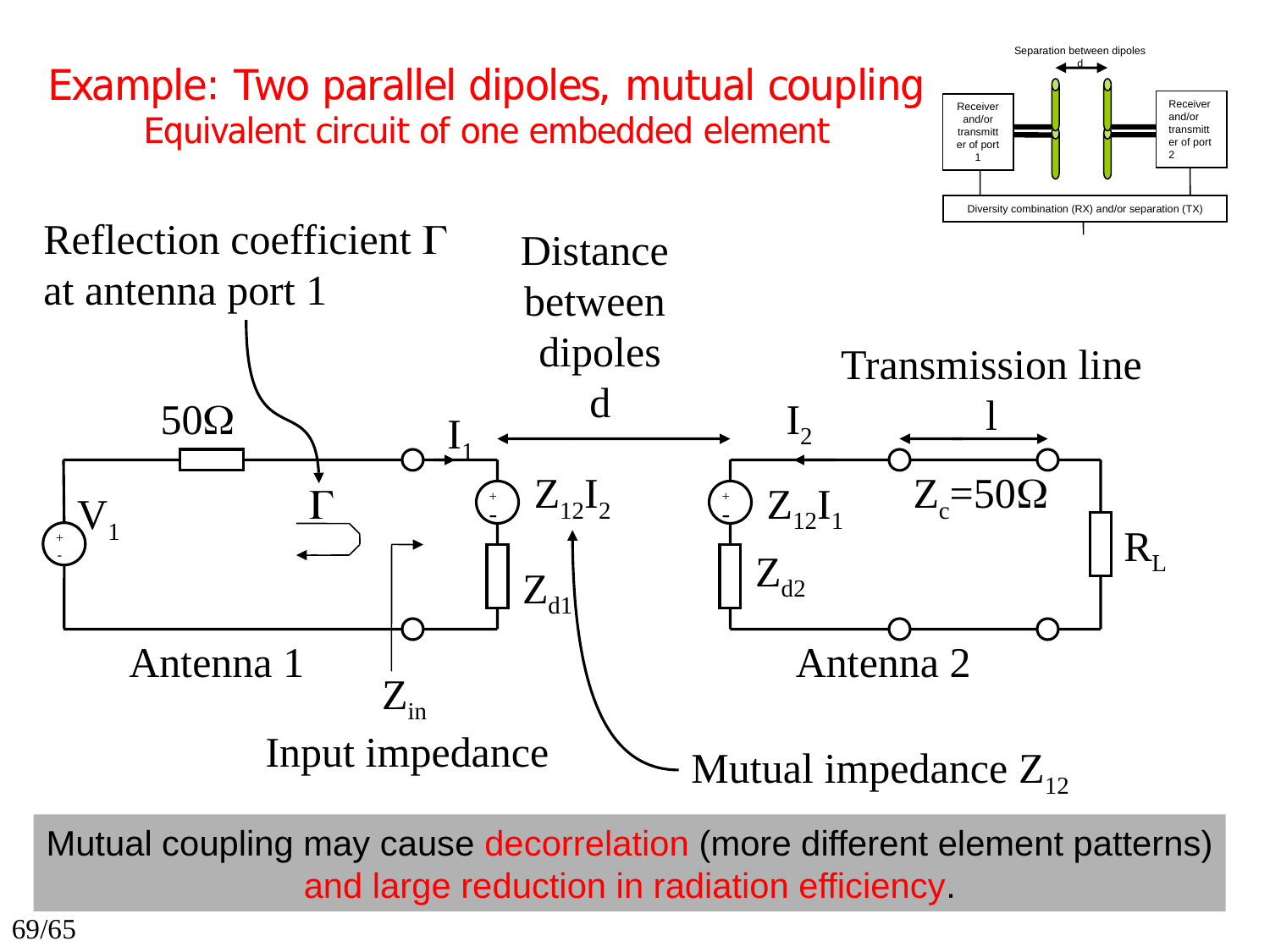

Separation between dipoles
d

Receiver and/or transmitter of port 2
Receiver and/or transmitter of port 1

Diversity combination (RX) and/or separation (TX)

Example: Two parallel dipoles, mutual coupling
Equivalent circuit of one embedded element
Reflection coefficient Γ
at antenna port 1
Distance
between
dipoles
d

Transmission line
l
50Ω
I2
I1

Z12I2

Zc=50Ω

Γ
Z12I1
V1

+

+
-
-

RL

+
-

Zd2

Zd1

Antenna 1

Antenna 2

Zin
Input impedance
Mutual impedance Z12
Mutual coupling may cause decorrelation (more different element patterns)
and large reduction in radiation efficiency.